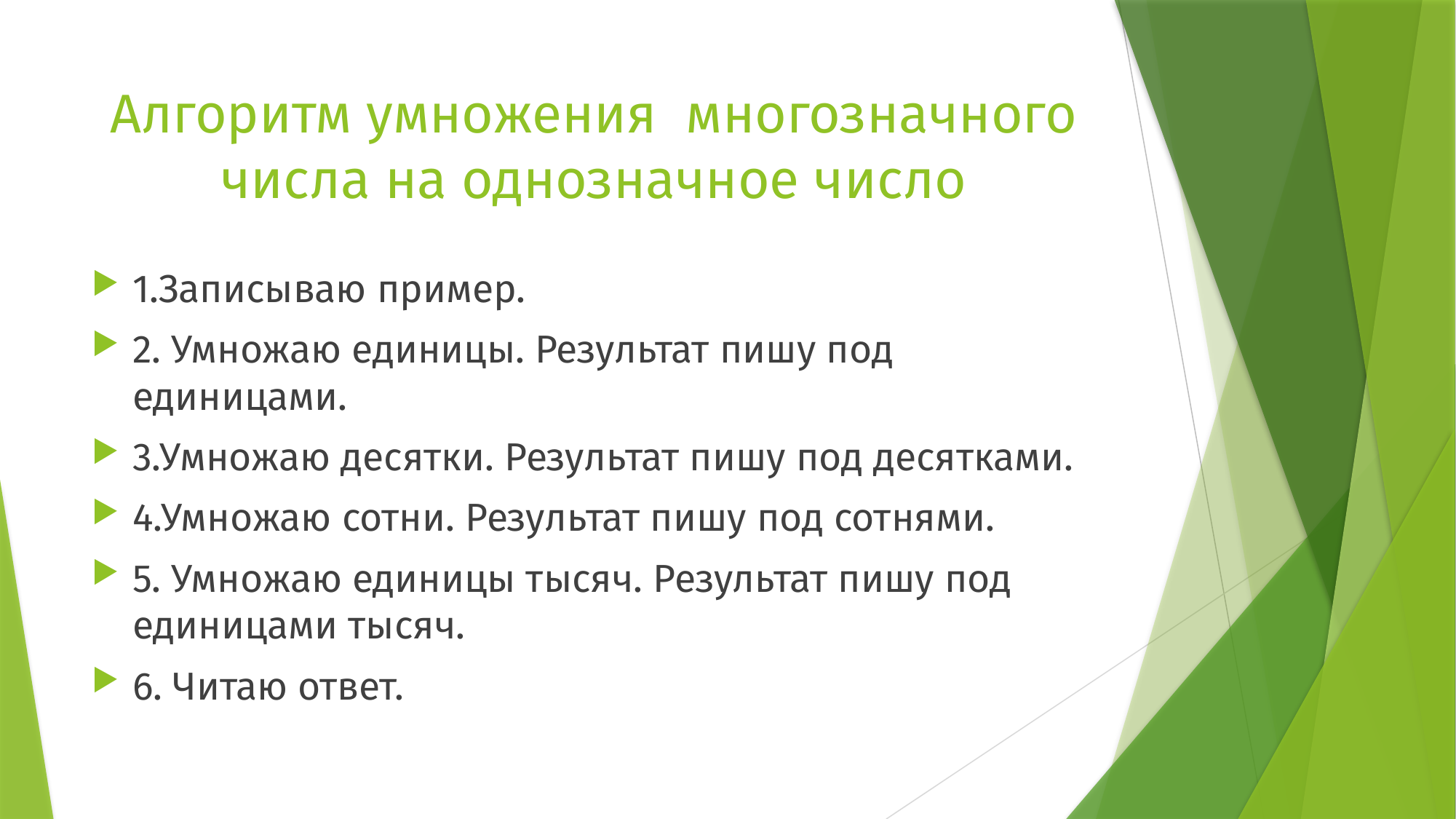

# Алгоритм умножения  многозначного числа на однозначное число
1.Записываю пример.
2. Умножаю единицы. Результат пишу под единицами.
3.Умножаю десятки. Результат пишу под десятками.
4.Умножаю сотни. Результат пишу под сотнями.
5. Умножаю единицы тысяч. Результат пишу под единицами тысяч.
6. Читаю ответ.